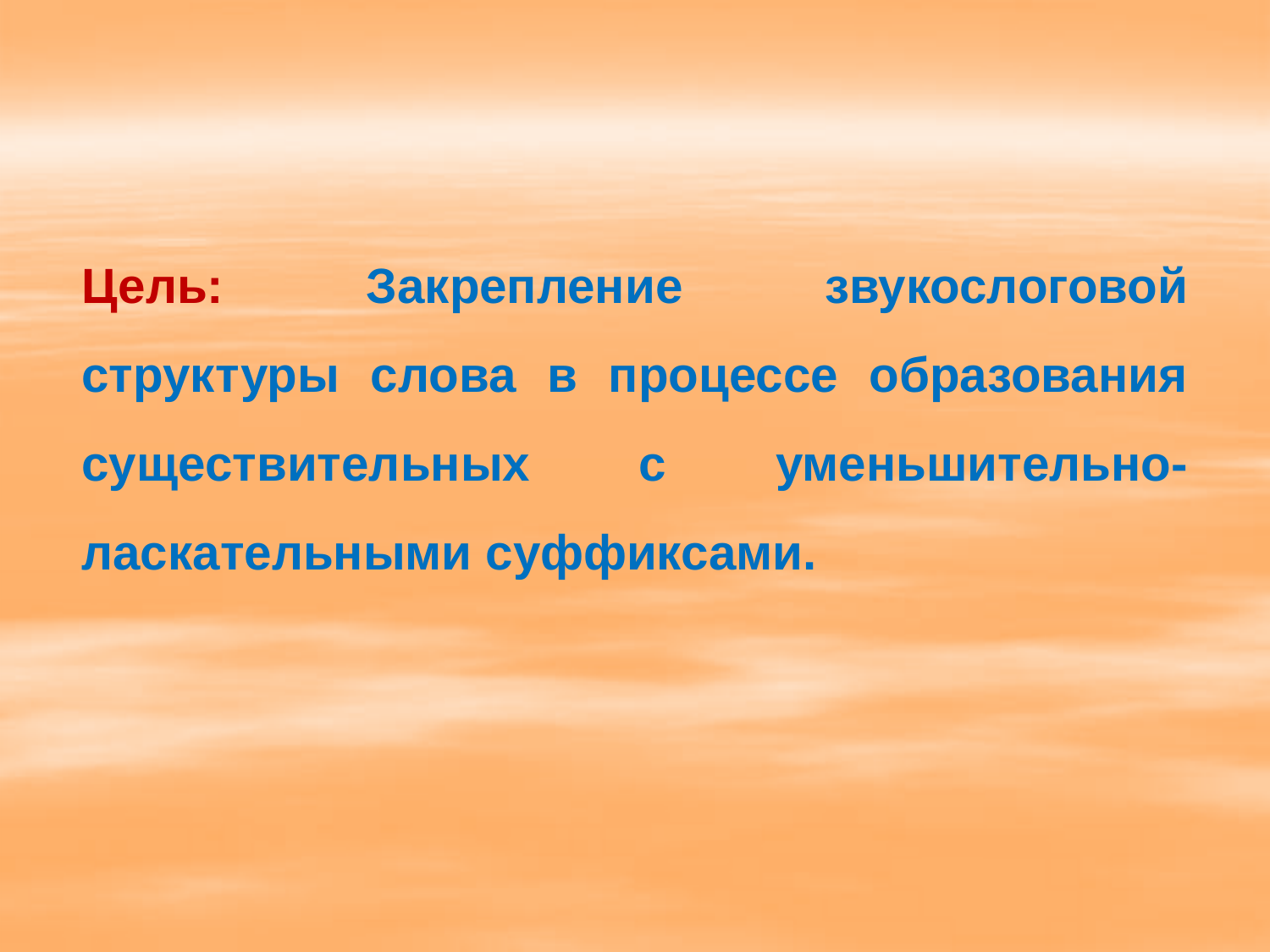

Цель: Закрепление звукослоговой структуры слова в процессе образования существительных с уменьшительно-ласкательными суффиксами.